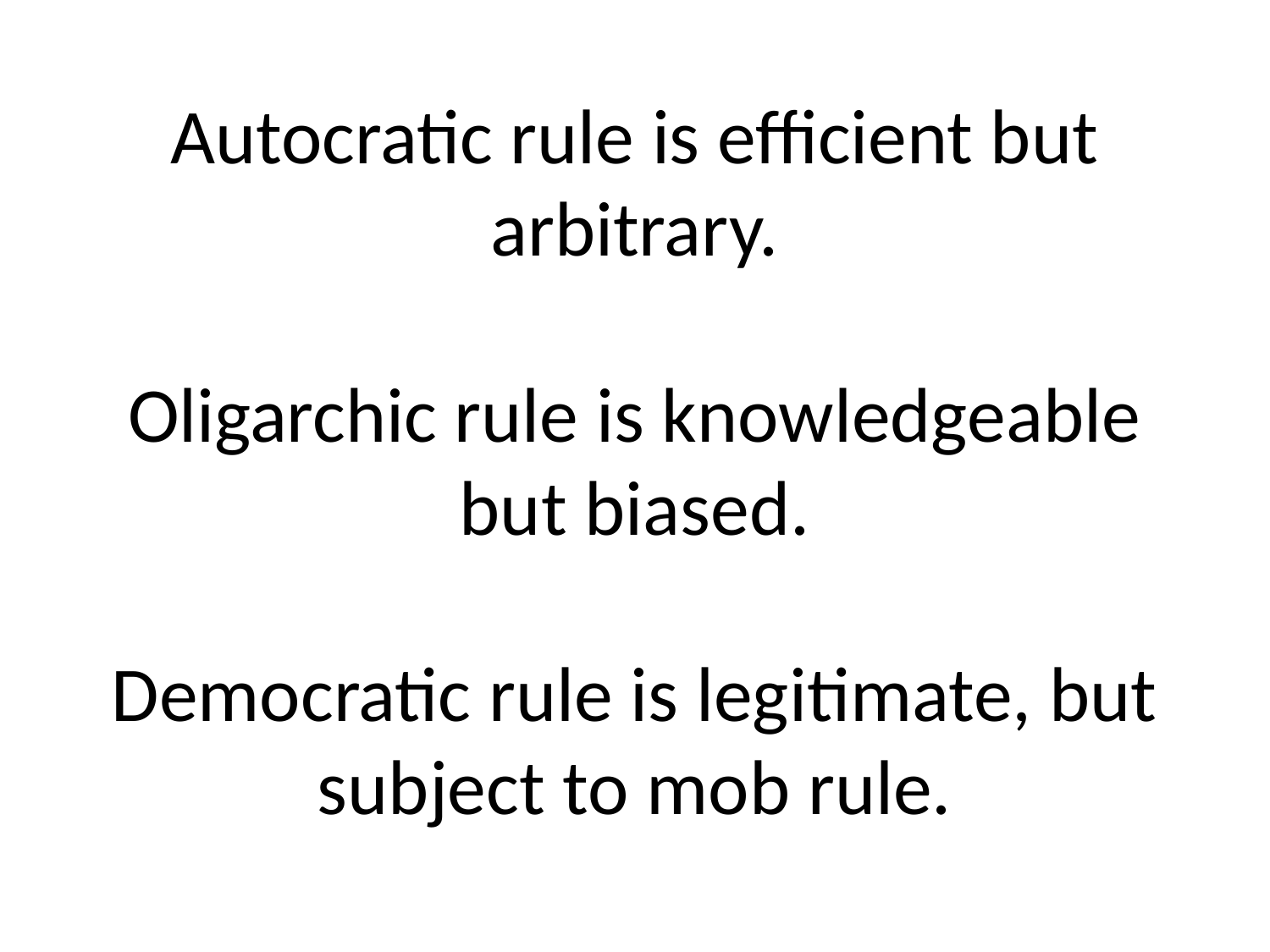

# Autocratic rule is efficient but arbitrary. Oligarchic rule is knowledgeable but biased. Democratic rule is legitimate, but subject to mob rule.